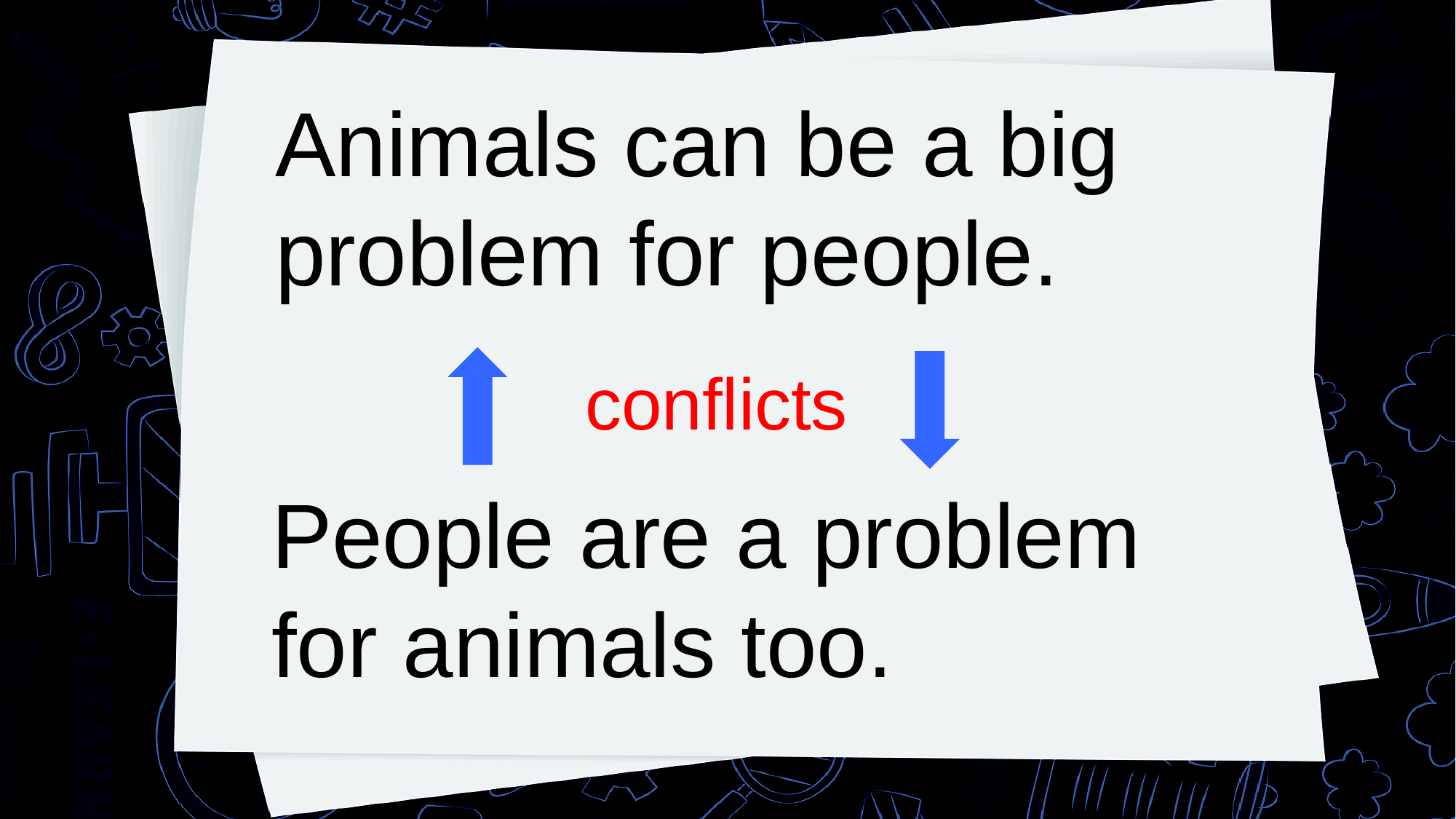

Animals can be a big problem for people.

conflicts

People are a problem for animals too.